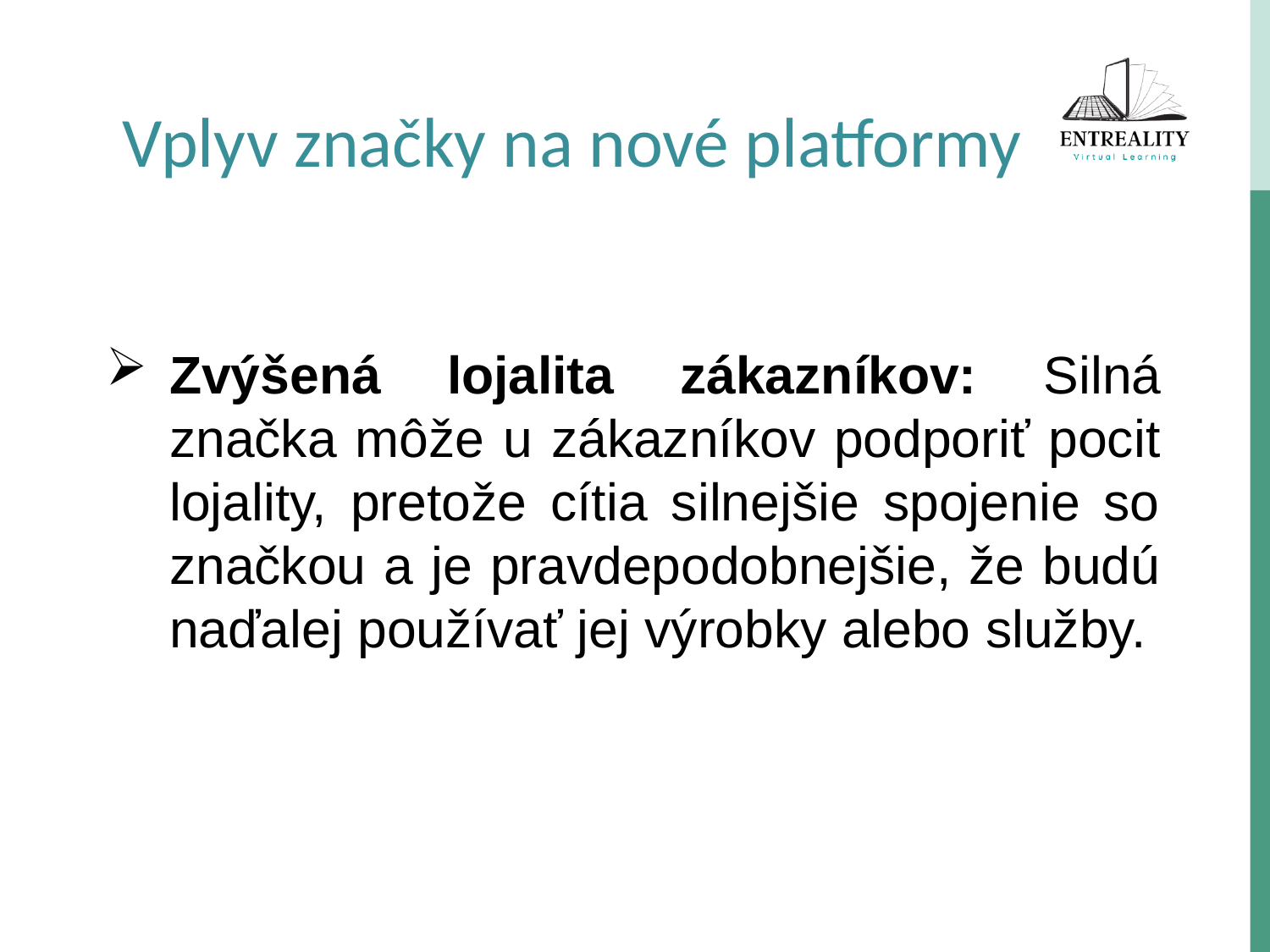

Vplyv značky na nové platformy
Zvýšená lojalita zákazníkov: Silná značka môže u zákazníkov podporiť pocit lojality, pretože cítia silnejšie spojenie so značkou a je pravdepodobnejšie, že budú naďalej používať jej výrobky alebo služby.